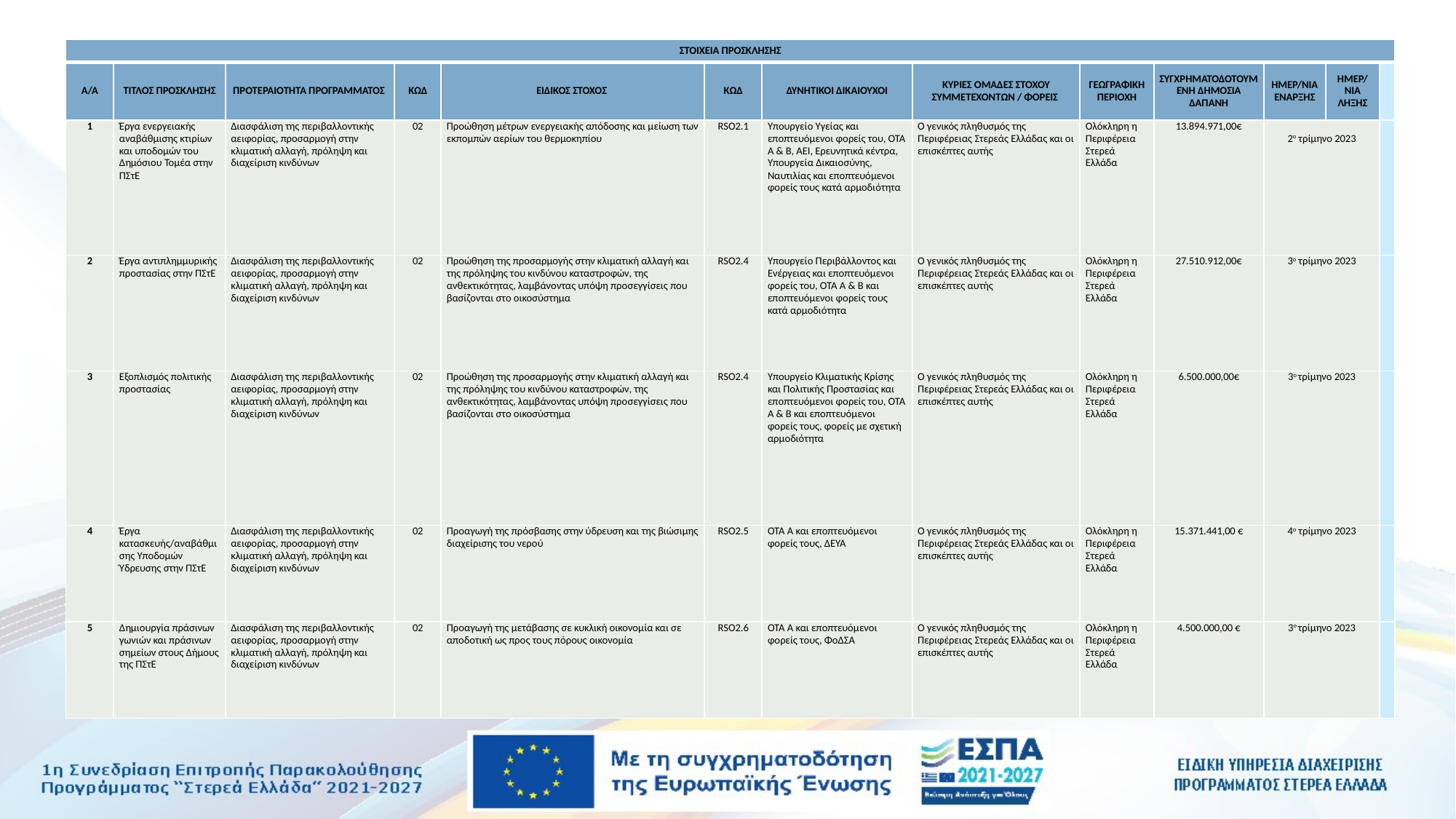

| ΣΤΟΙΧΕΙΑ ΠΡΟΣΚΛΗΣΗΣ |  |  |  |  |  |  |  |  |  |  |  |  |
| --- | --- | --- | --- | --- | --- | --- | --- | --- | --- | --- | --- | --- |
| Α/Α | ΤΙΤΛΟΣ ΠΡΟΣΚΛΗΣΗΣ | ΠΡΟΤΕΡΑΙΟΤΗΤΑ ΠΡΟΓΡΑΜΜΑΤΟΣ | ΚΩΔ | ΕΙΔΙΚΟΣ ΣΤΟΧΟΣ | ΚΩΔ | ΔΥΝΗΤΙΚΟΙ ΔΙΚΑΙΟΥΧΟΙ | ΚΥΡΙΕΣ ΟΜΑΔΕΣ ΣΤΟΧΟΥ ΣΥΜΜΕΤΕΧΟΝΤΩΝ / ΦΟΡΕΙΣ | ΓΕΩΓΡΑΦΙΚΗ ΠΕΡΙΟΧΗ | ΣΥΓΧΡΗΜΑΤΟΔΟΤΟΥΜΕΝΗ ΔΗΜΟΣΙΑ ΔΑΠΑΝΗ | ΗΜΕΡ/ΝΙΑ ΕΝΑΡΞΗΣ | ΗΜΕΡ/ΝΙΑ ΛΗΞΗΣ |  |
| 1 | Έργα ενεργειακής αναβάθμισης κτιρίων και υποδομών του Δημόσιου Τομέα στην ΠΣτΕ | Διασφάλιση της περιβαλλοντικής αειφορίας, προσαρμογή στην κλιματική αλλαγή, πρόληψη και διαχείριση κινδύνων | 02 | Προώθηση μέτρων ενεργειακής απόδοσης και μείωση των εκπομπών αερίων του θερμοκηπίου | RSO2.1 | Υπουργείο Υγείας και εποπτευόμενοι φορείς του, ΟΤΑ Α & Β, ΑΕΙ, Ερευνητικά κέντρα, Υπουργεία Δικαιοσύνης, Ναυτιλίας και εποπτευόμενοι φορείς τους κατά αρμοδιότητα | Ο γενικός πληθυσμός της Περιφέρειας Στερεάς Ελλάδας και οι επισκέπτες αυτής | Ολόκληρη η Περιφέρεια Στερεά Ελλάδα | 13.894.971,00€ | 2ο τρίμηνο 2023 |  |  |
| 2 | Έργα αντιπλημμυρικής προστασίας στην ΠΣτΕ | Διασφάλιση της περιβαλλοντικής αειφορίας, προσαρμογή στην κλιματική αλλαγή, πρόληψη και διαχείριση κινδύνων | 02 | Προώθηση της προσαρμογής στην κλιματική αλλαγή και της πρόληψης του κινδύνου καταστροφών, της ανθεκτικότητας, λαμβάνοντας υπόψη προσεγγίσεις που βασίζονται στο οικοσύστημα | RSO2.4 | Υπουργείο Περιβάλλοντος και Ενέργειας και εποπτευόμενοι φορείς του, ΟΤΑ Α & Β και εποπτευόμενοι φορείς τους κατά αρμοδιότητα | Ο γενικός πληθυσμός της Περιφέρειας Στερεάς Ελλάδας και οι επισκέπτες αυτής | Ολόκληρη η Περιφέρεια Στερεά Ελλάδα | 27.510.912,00€ | 3ο τρίμηνο 2023 |  |  |
| 3 | Εξοπλισμός πολιτικής προστασίας | Διασφάλιση της περιβαλλοντικής αειφορίας, προσαρμογή στην κλιματική αλλαγή, πρόληψη και διαχείριση κινδύνων | 02 | Προώθηση της προσαρμογής στην κλιματική αλλαγή και της πρόληψης του κινδύνου καταστροφών, της ανθεκτικότητας, λαμβάνοντας υπόψη προσεγγίσεις που βασίζονται στο οικοσύστημα | RSO2.4 | Υπουργείο Κλιματικής Κρίσης και Πολιτικής Προστασίας και εποπτευόμενοι φορείς του, ΟΤΑ Α & Β και εποπτευόμενοι φορείς τους, φορείς με σχετική αρμοδιότητα | Ο γενικός πληθυσμός της Περιφέρειας Στερεάς Ελλάδας και οι επισκέπτες αυτής | Ολόκληρη η Περιφέρεια Στερεά Ελλάδα | 6.500.000,00€ | 3ο τρίμηνο 2023 |  |  |
| 4 | Έργα κατασκευής/αναβάθμισης Υποδομών Ύδρευσης στην ΠΣτΕ | Διασφάλιση της περιβαλλοντικής αειφορίας, προσαρμογή στην κλιματική αλλαγή, πρόληψη και διαχείριση κινδύνων | 02 | Προαγωγή της πρόσβασης στην ύδρευση και της βιώσιμης διαχείρισης του νερού | RSO2.5 | ΟΤΑ Α και εποπτευόμενοι φορείς τους, ΔΕΥΑ | Ο γενικός πληθυσμός της Περιφέρειας Στερεάς Ελλάδας και οι επισκέπτες αυτής | Ολόκληρη η Περιφέρεια Στερεά Ελλάδα | 15.371.441,00 € | 4ο τρίμηνο 2023 |  |  |
| 5 | Δημιουργία πράσινων γωνιών και πράσινων σημείων στους Δήμους της ΠΣτΕ | Διασφάλιση της περιβαλλοντικής αειφορίας, προσαρμογή στην κλιματική αλλαγή, πρόληψη και διαχείριση κινδύνων | 02 | Προαγωγή της μετάβασης σε κυκλική οικονομία και σε αποδοτική ως προς τους πόρους οικονομία | RSO2.6 | ΟΤΑ Α και εποπτευόμενοι φορείς τους, ΦοΔΣΑ | Ο γενικός πληθυσμός της Περιφέρειας Στερεάς Ελλάδας και οι επισκέπτες αυτής | Ολόκληρη η Περιφέρεια Στερεά Ελλάδα | 4.500.000,00 € | 3ο τρίμηνο 2023 |  |  |